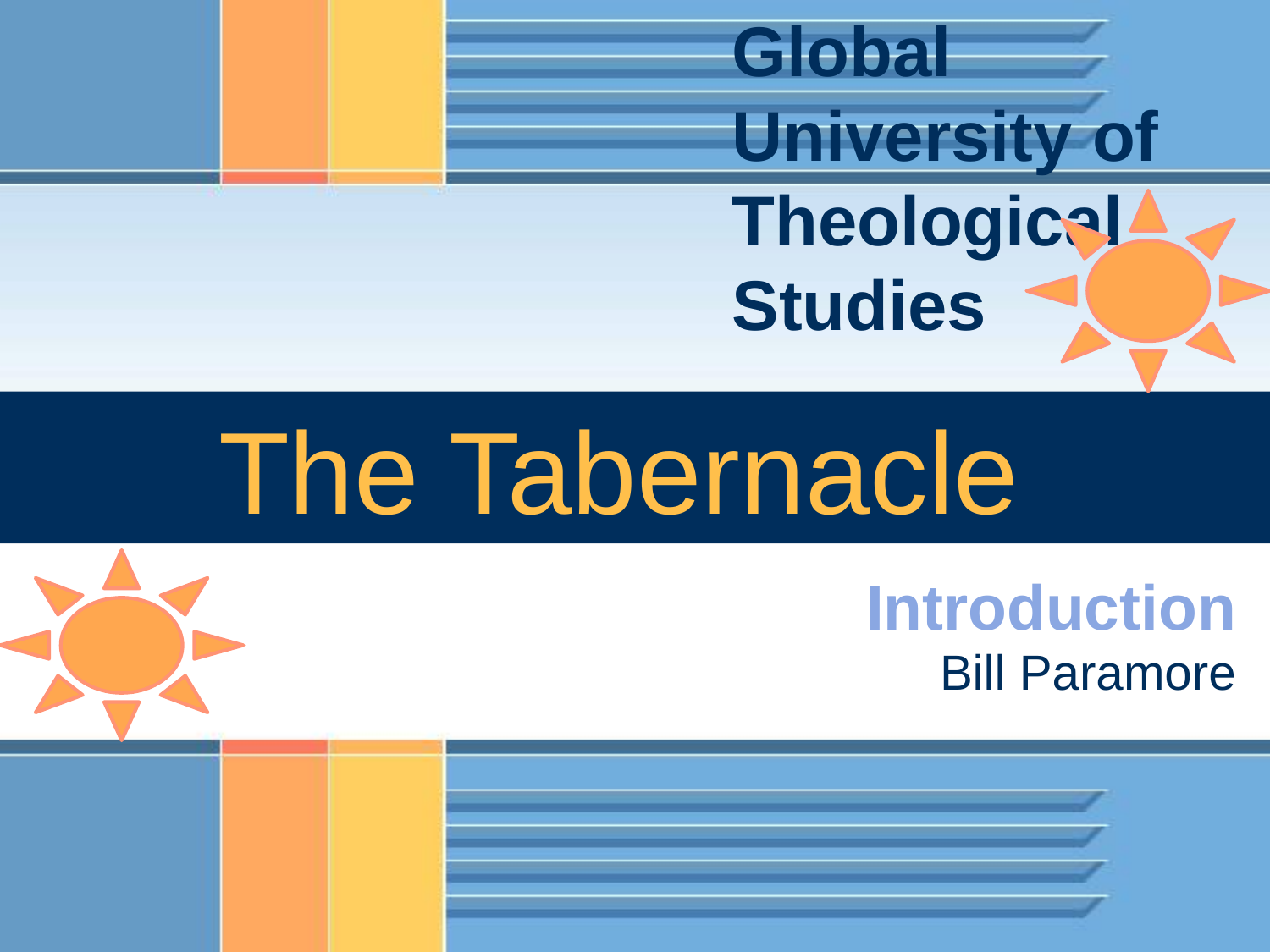

Global University of Theological Studies

The Tabernacle

Introduction
Bill Paramore